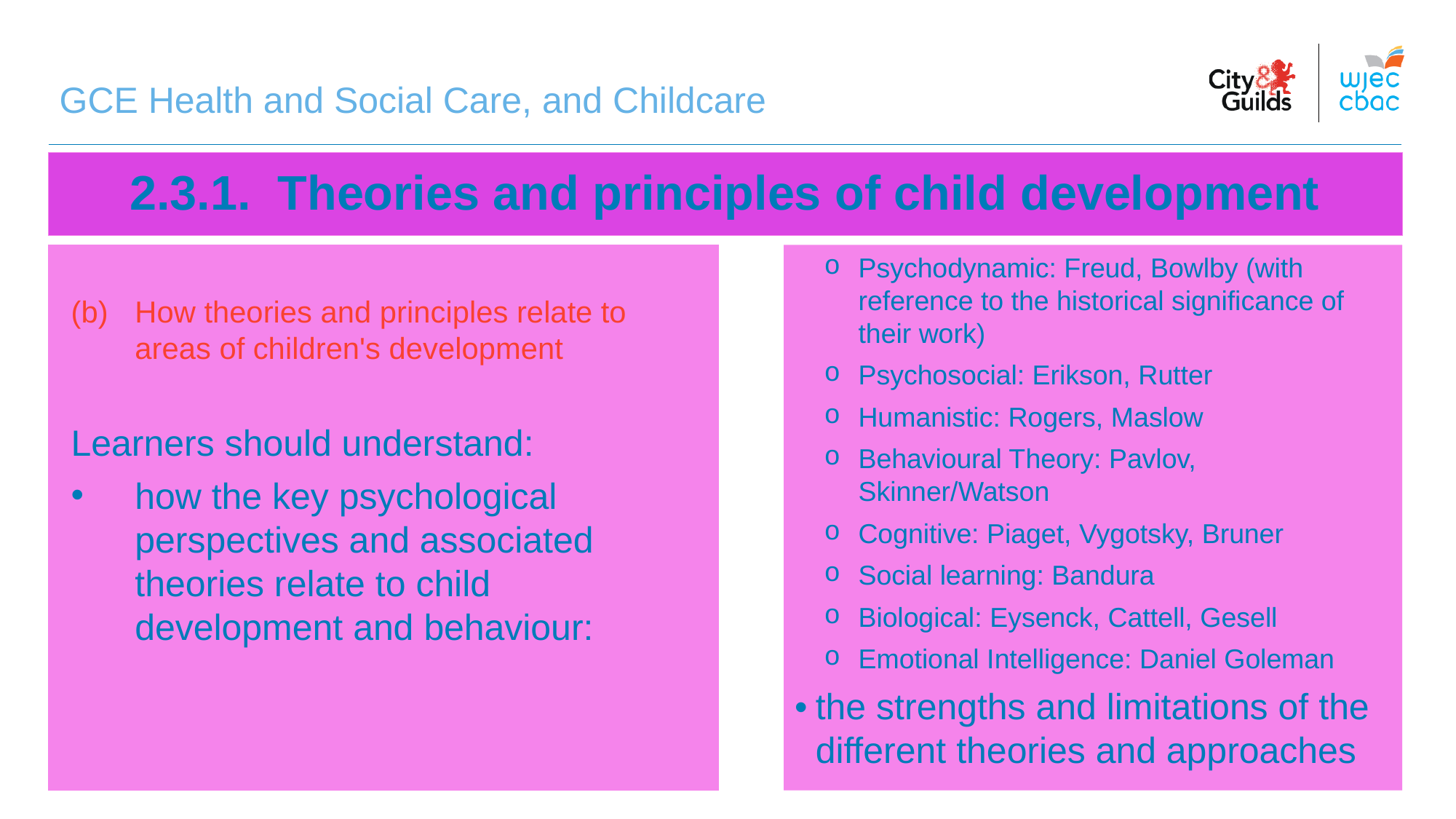

GCE Health and Social Care, and Childcare
# 2.3.1.  Theories and principles of child development

(b)	How theories and principles relate to areas of children's development

Learners should understand:
how the key psychological perspectives and associated theories relate to child development and behaviour:

Psychodynamic: Freud, Bowlby (with reference to the historical significance of their work)
Psychosocial: Erikson, Rutter
Humanistic: Rogers, Maslow
Behavioural Theory: Pavlov, Skinner/Watson
Cognitive: Piaget, Vygotsky, Bruner
Social learning: Bandura
Biological: Eysenck, Cattell, Gesell
Emotional Intelligence: Daniel Goleman
•	the strengths and limitations of the different theories and approaches